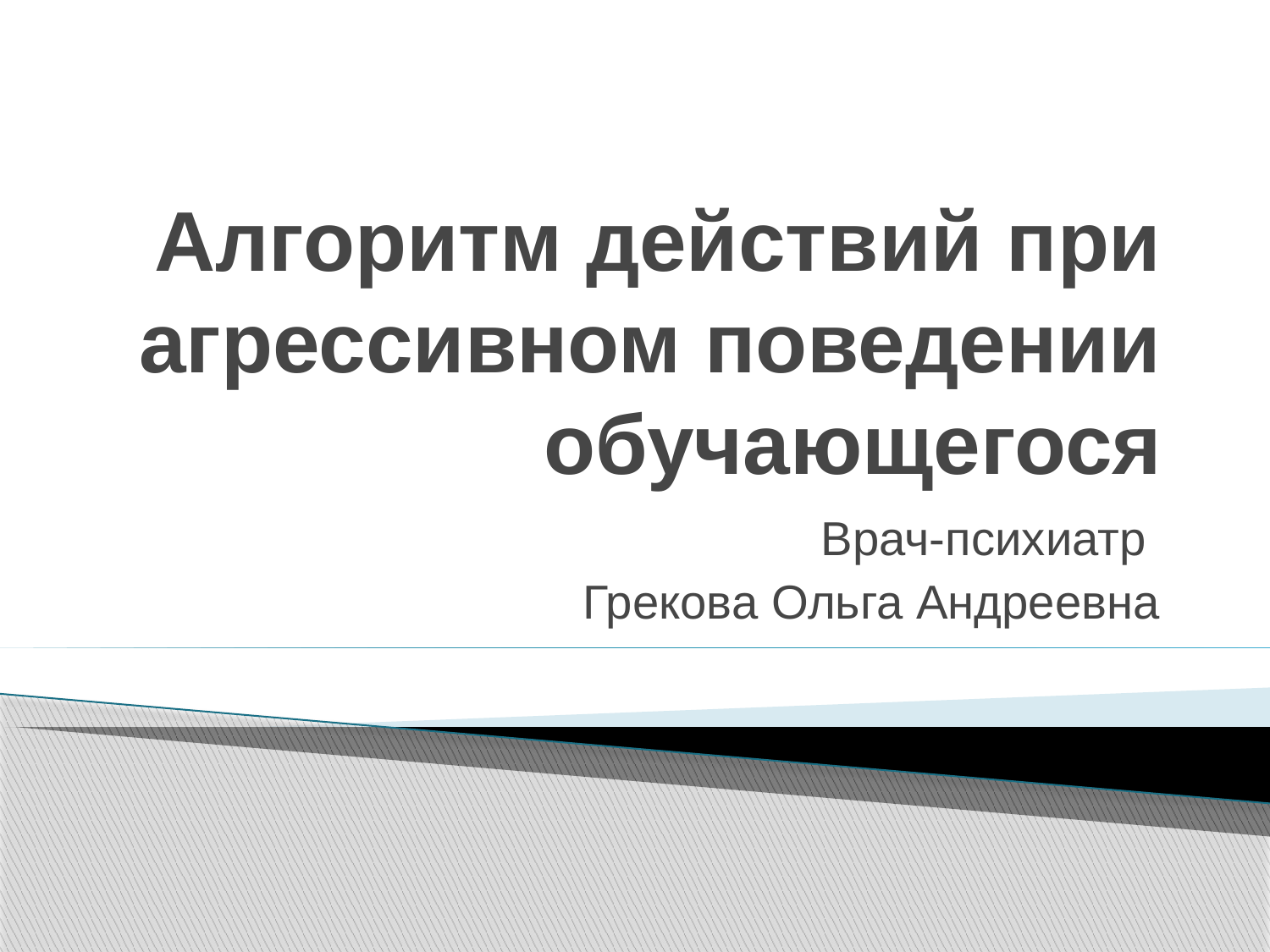

# Алгоритм действий при агрессивном поведении обучающегося
Врач-психиатр
Грекова Ольга Андреевна